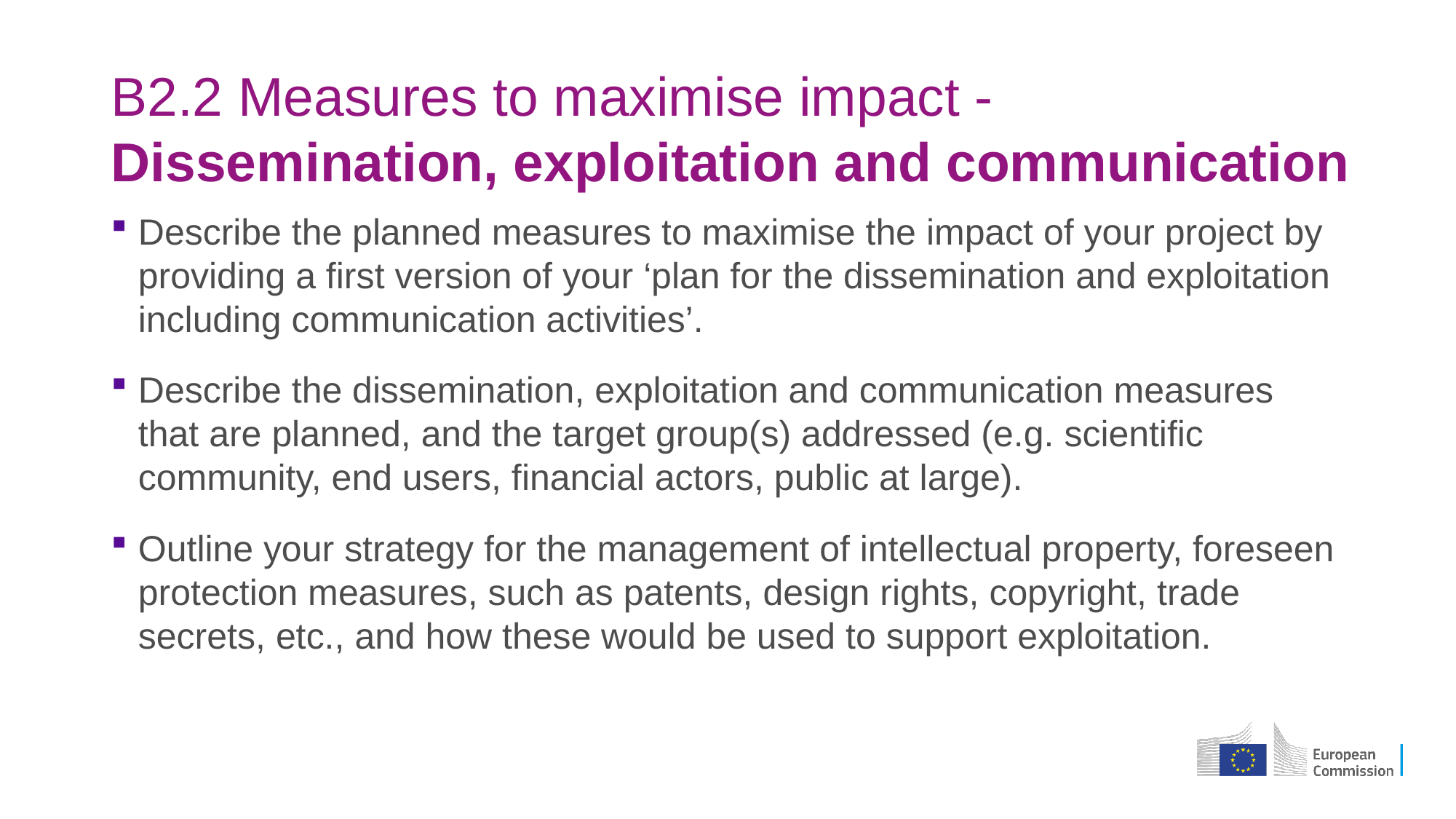

# B2.2 Measures to maximise impact - Dissemination, exploitation and communication
Describe the planned measures to maximise the impact of your project by providing a first version of your ‘plan for the dissemination and exploitation including communication activities’.
Describe the dissemination, exploitation and communication measures that are planned, and the target group(s) addressed (e.g. scientific community, end users, financial actors, public at large).
Outline your strategy for the management of intellectual property, foreseen protection measures, such as patents, design rights, copyright, trade secrets, etc., and how these would be used to support exploitation.